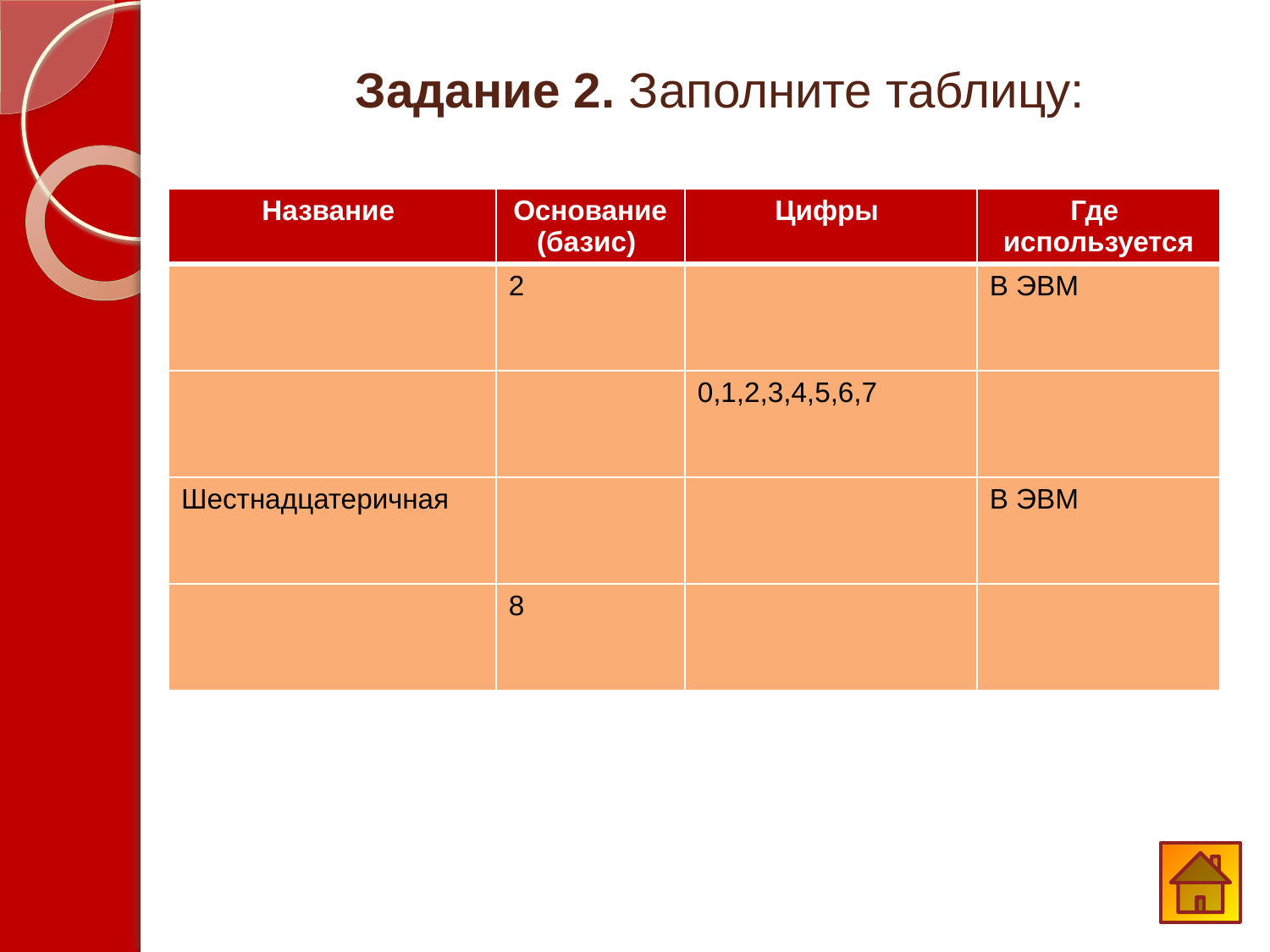

# Задание 2. Заполните таблицу:
| Название | Основание (базис) | Цифры | Где используется |
| --- | --- | --- | --- |
|  | 2 |  | В ЭВМ |
|  |  | 0,1,2,3,4,5,6,7 |  |
| Шестнадцатеричная |  |  | В ЭВМ |
|  | 8 |  |  |